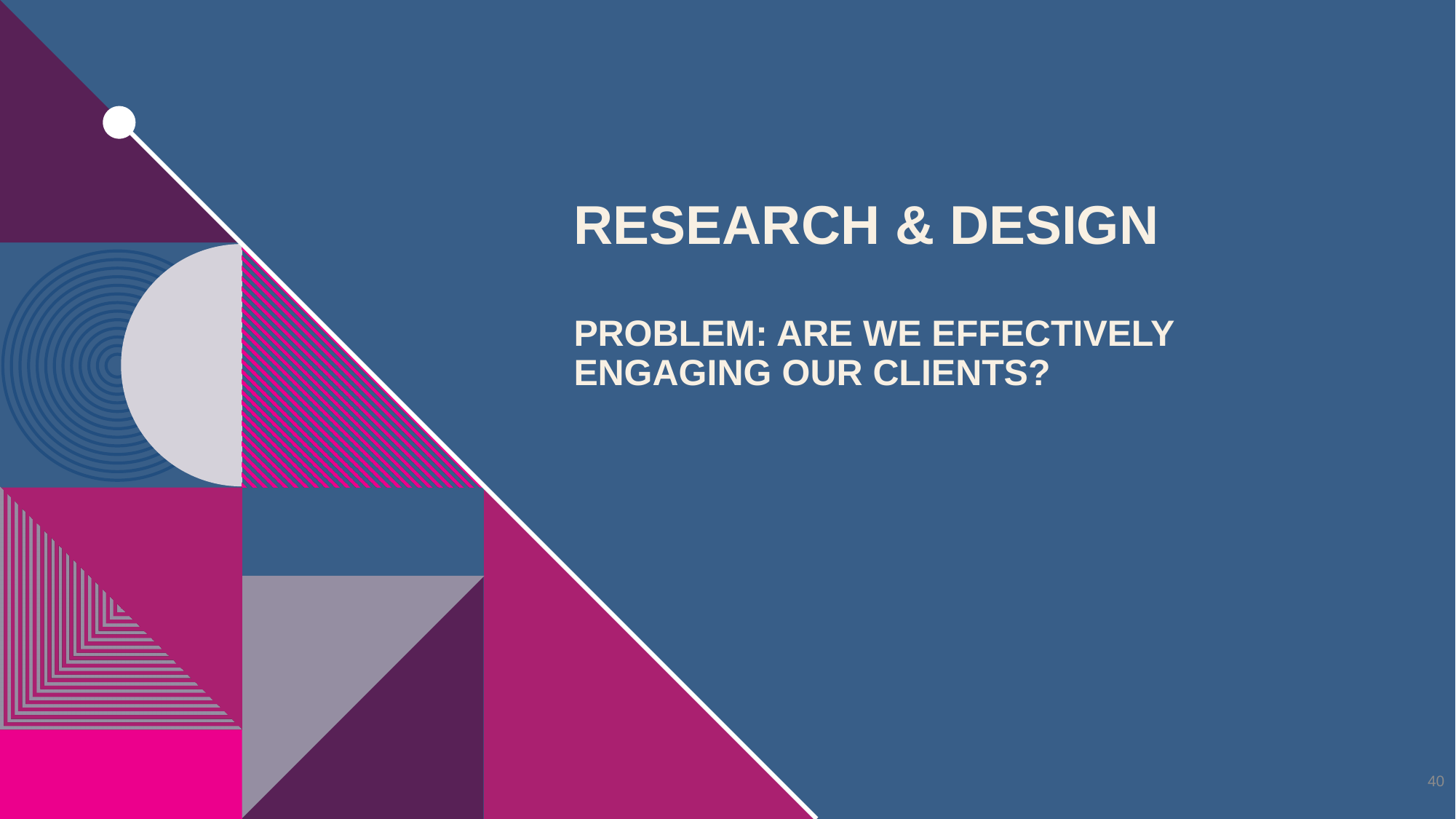

# Research & Design Problem: Are we Effectively Engaging our CLIENTs?
40